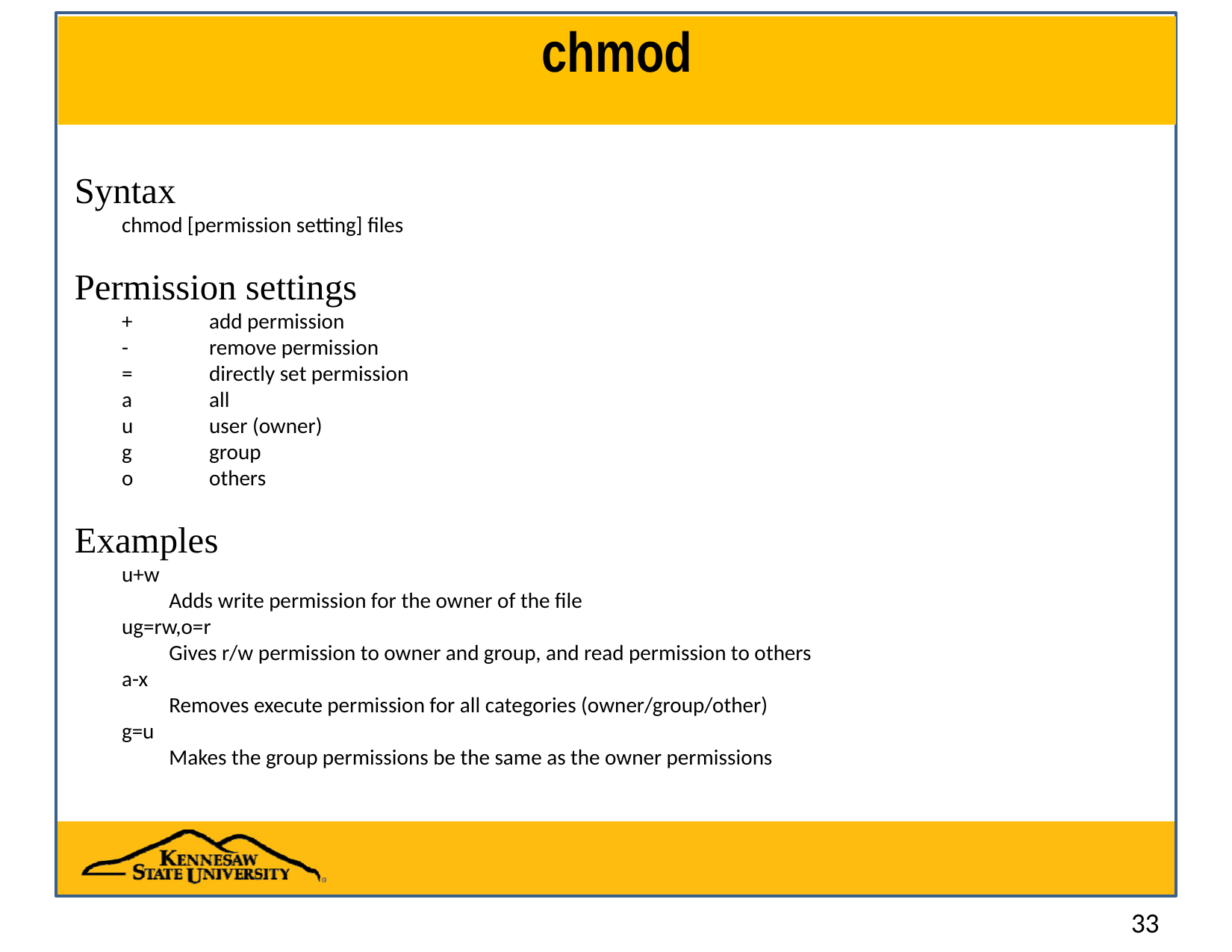

# chmod
Syntax
chmod [permission setting] files

Permission settings
+ 	add permission
- 		remove permission
=		directly set permission
a		all
u		user (owner)
g		group
o		others

Examples
u+w
Adds write permission for the owner of the file
ug=rw,o=r
Gives r/w permission to owner and group, and read permission to others
a-x
Removes execute permission for all categories (owner/group/other)
g=u
Makes the group permissions be the same as the owner permissions